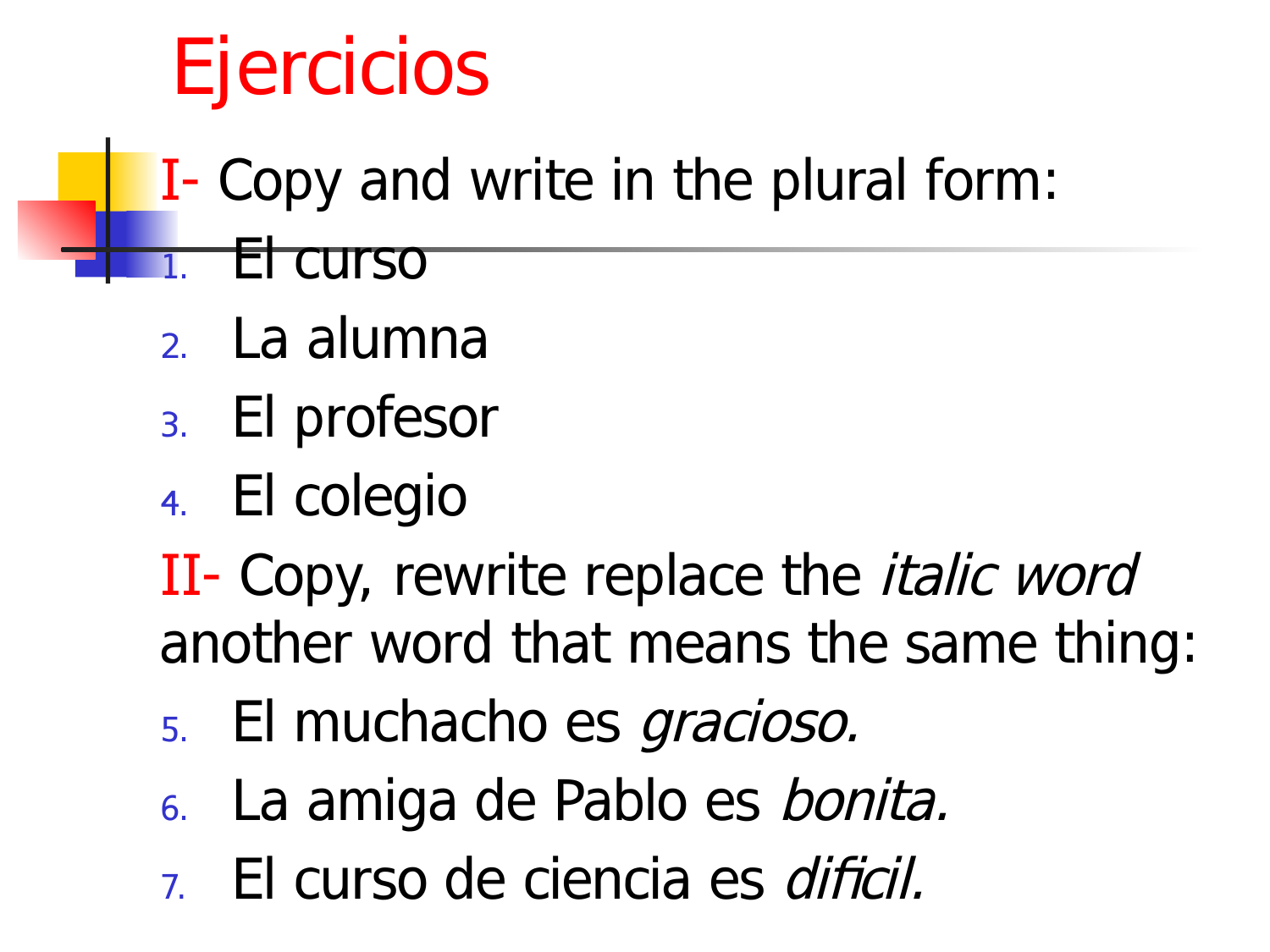

Ejercicios
I- Copy and write in the plural form:
El curso
La alumna
El profesor
El colegio
II- Copy, rewrite replace the italic word another word that means the same thing:
El muchacho es gracioso.
La amiga de Pablo es bonita.
El curso de ciencia es dificil.